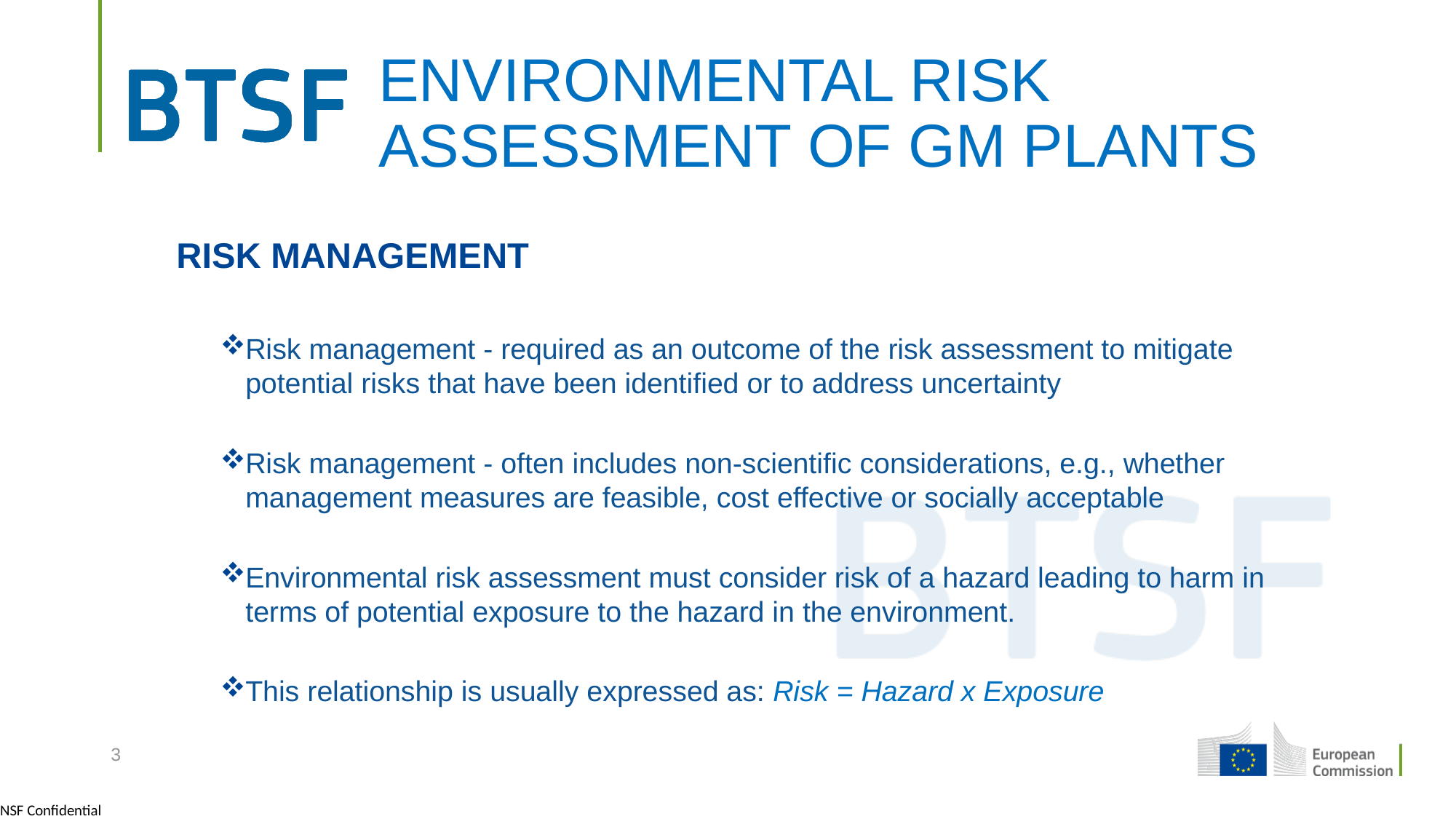

# ENVIRONMENTAL RISK ASSESSMENT OF GM PLANTS

RISK MANAGEMENT

Risk management - required as an outcome of the risk assessment to mitigate potential risks that have been identified or to address uncertainty

Risk management - often includes non-scientific considerations, e.g., whether management measures are feasible, cost effective or socially acceptable

Environmental risk assessment must consider risk of a hazard leading to harm in terms of potential exposure to the hazard in the environment.

This relationship is usually expressed as: Risk = Hazard x Exposure

3